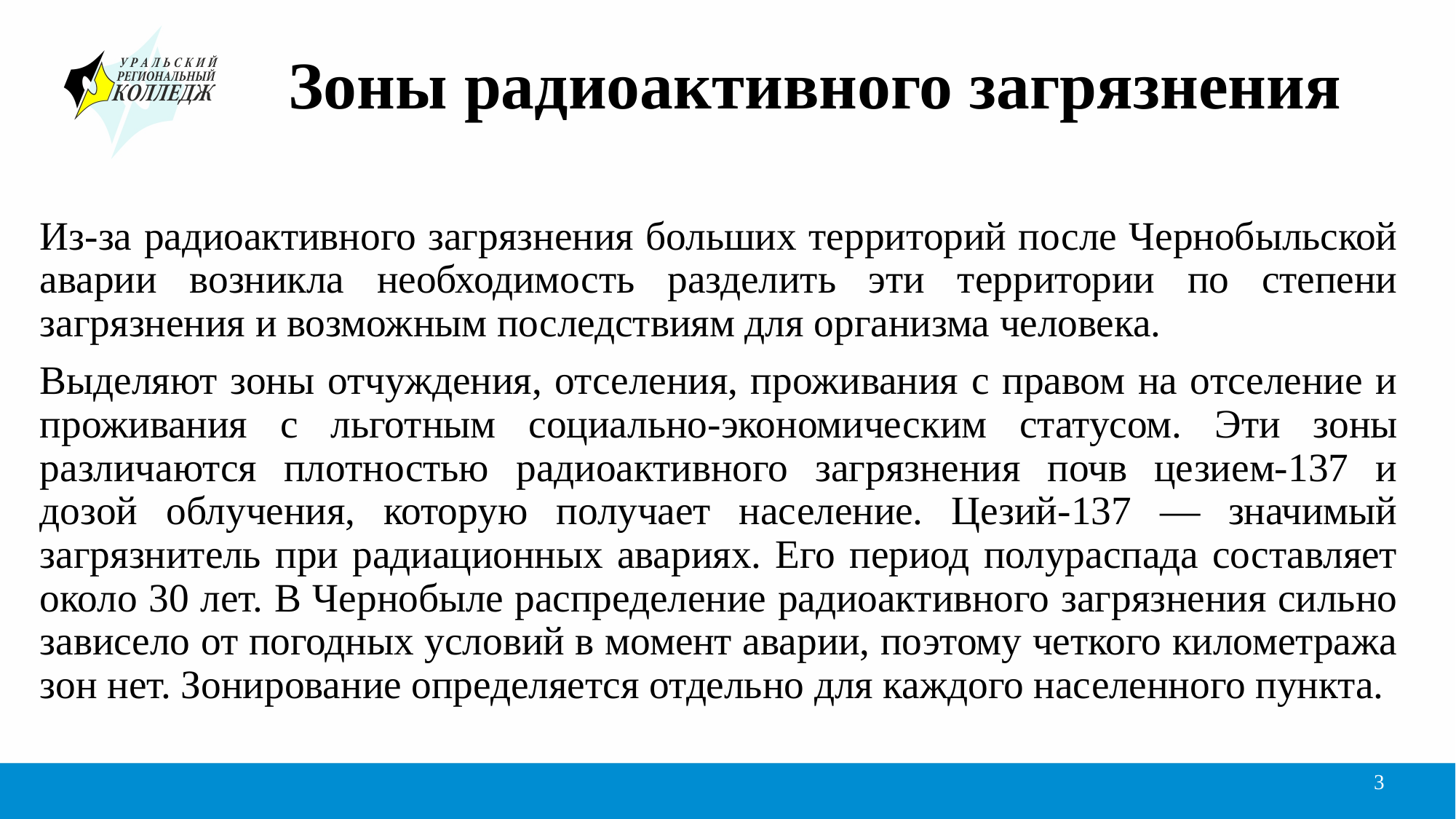

# Зоны радиоактивного загрязнения
Из-за радиоактивного загрязнения больших территорий после Чернобыльской аварии возникла необходимость разделить эти территории по степени загрязнения и возможным последствиям для организма человека.
Выделяют зоны отчуждения, отселения, проживания с правом на отселение и проживания с льготным социально-экономическим статусом. Эти зоны различаются плотностью радиоактивного загрязнения почв цезием-137 и дозой облучения, которую получает население. Цезий-137 — значимый загрязнитель при радиационных авариях. Его период полураспада составляет около 30 лет. В Чернобыле распределение радиоактивного загрязнения сильно зависело от погодных условий в момент аварии, поэтому четкого километража зон нет. Зонирование определяется отдельно для каждого населенного пункта.
3